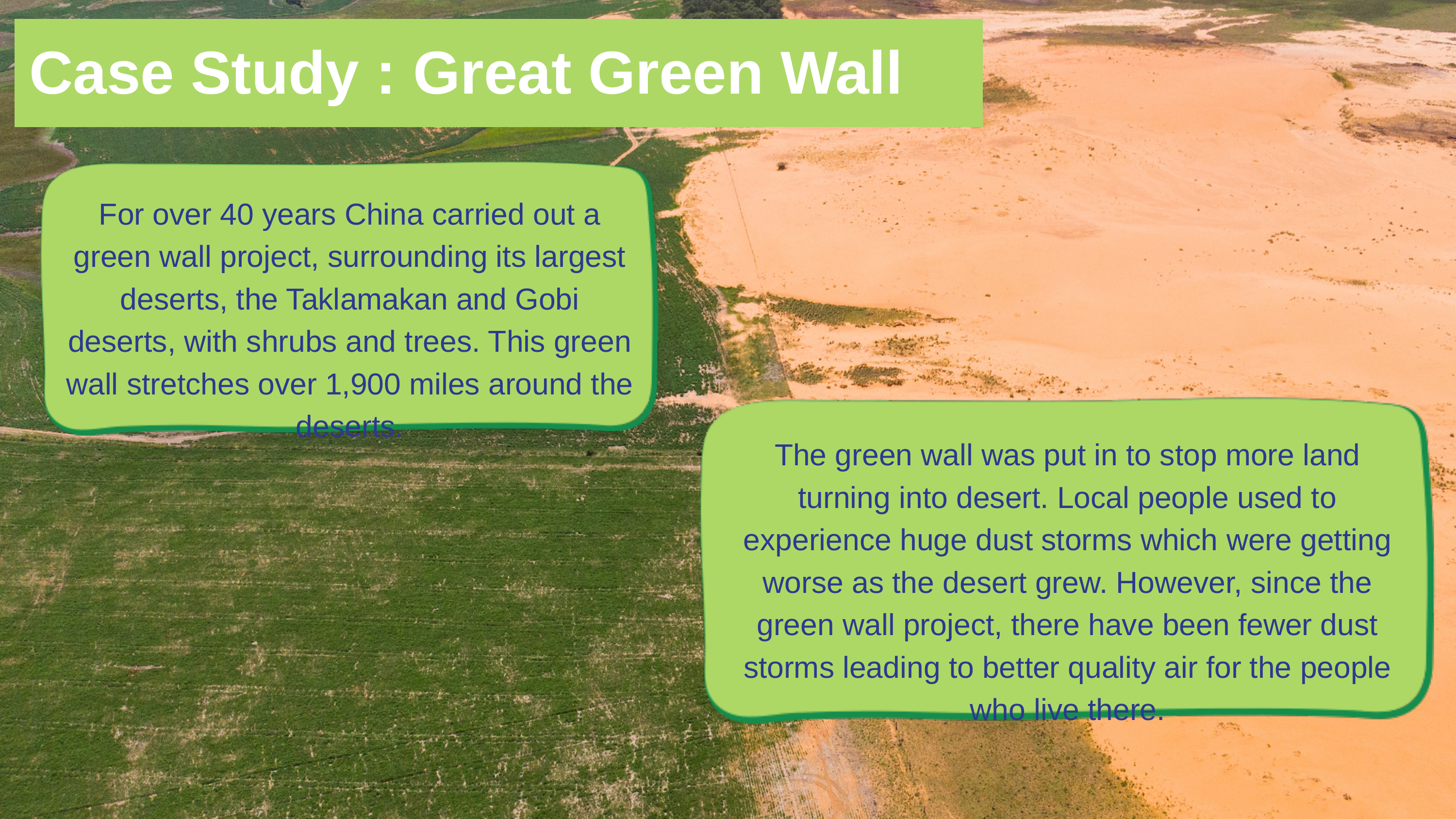

Case Study : Great Green Wall

For over 40 years China carried out a green wall project, surrounding its largest deserts, the Taklamakan and Gobi deserts, with shrubs and trees. This green wall stretches over 1,900 miles around the deserts.

The green wall was put in to stop more land turning into desert. Local people used to experience huge dust storms which were getting worse as the desert grew. However, since the green wall project, there have been fewer dust storms leading to better quality air for the people who live there.